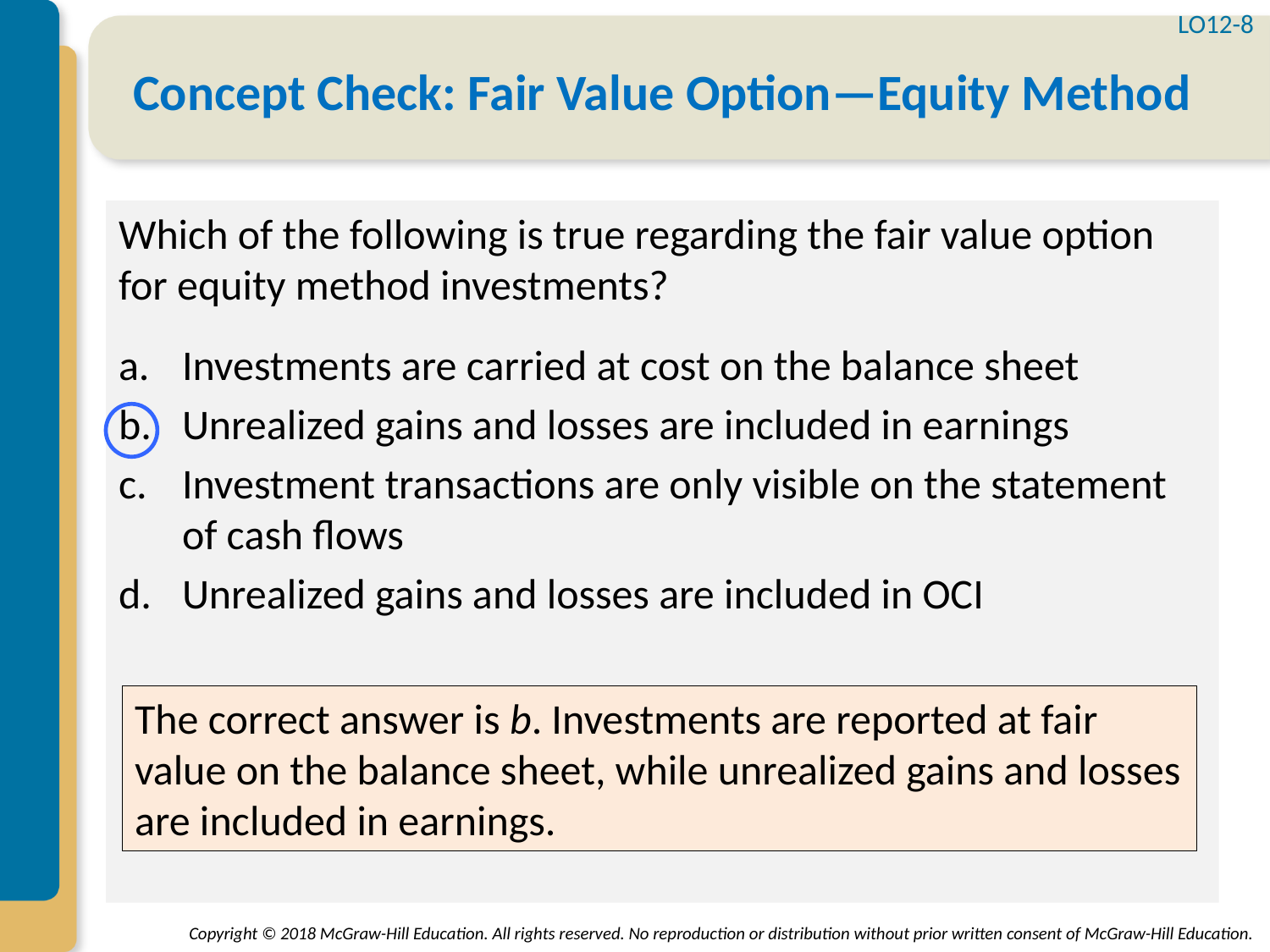

LO12-8
# Concept Check: Fair Value Option—Equity Method
Which of the following is true regarding the fair value option for equity method investments?
Investments are carried at cost on the balance sheet
Unrealized gains and losses are included in earnings
Investment transactions are only visible on the statement of cash flows
Unrealized gains and losses are included in OCI

The correct answer is b. Investments are reported at fair value on the balance sheet, while unrealized gains and losses are included in earnings.